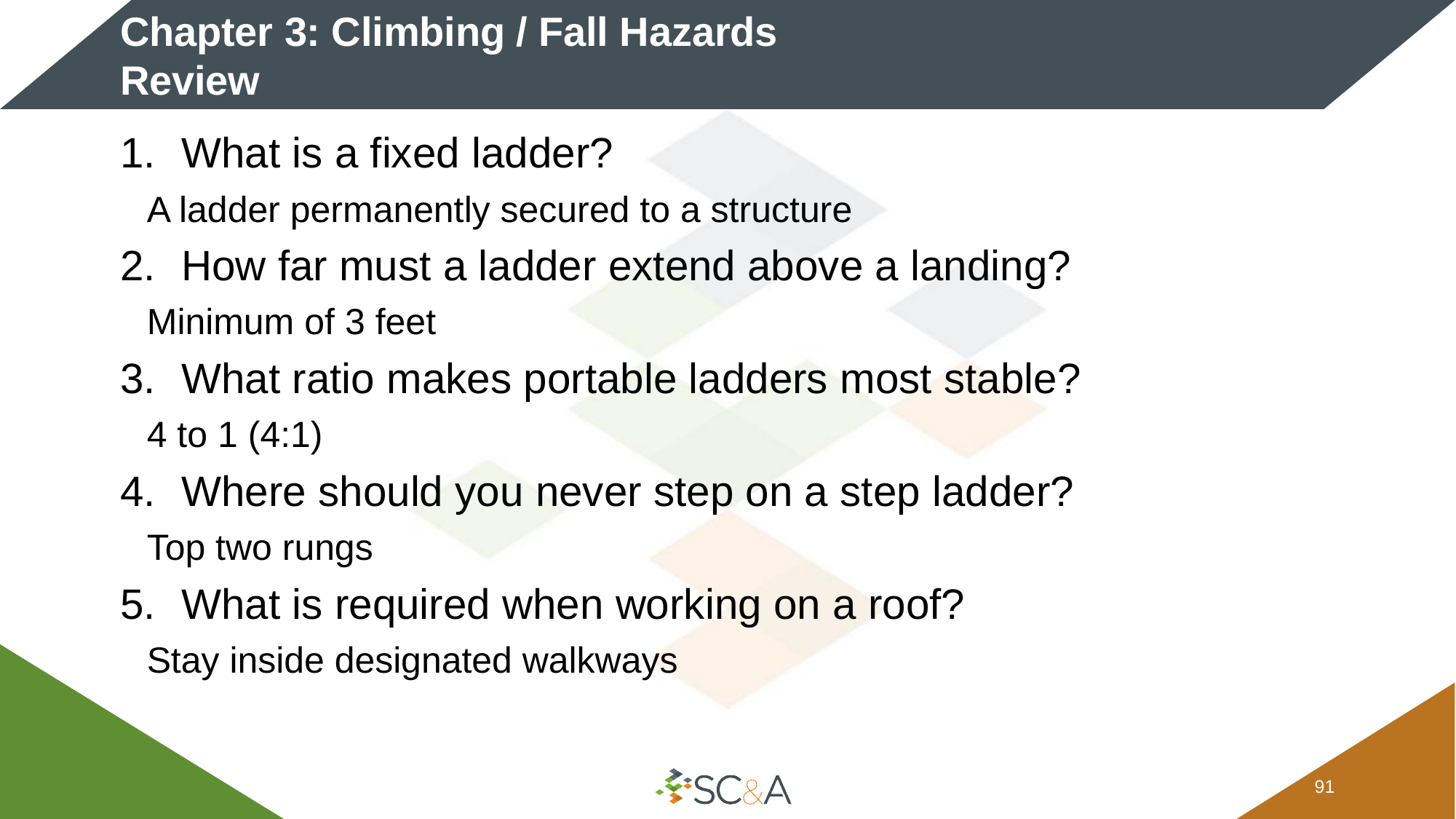

# Chapter 3: Climbing / Fall Hazards Review
What is a fixed ladder?
A ladder permanently secured to a structure
How far must a ladder extend above a landing?
Minimum of 3 feet
What ratio makes portable ladders most stable?
4 to 1 (4:1)
Where should you never step on a step ladder?
Top two rungs
What is required when working on a roof?
Stay inside designated walkways
91